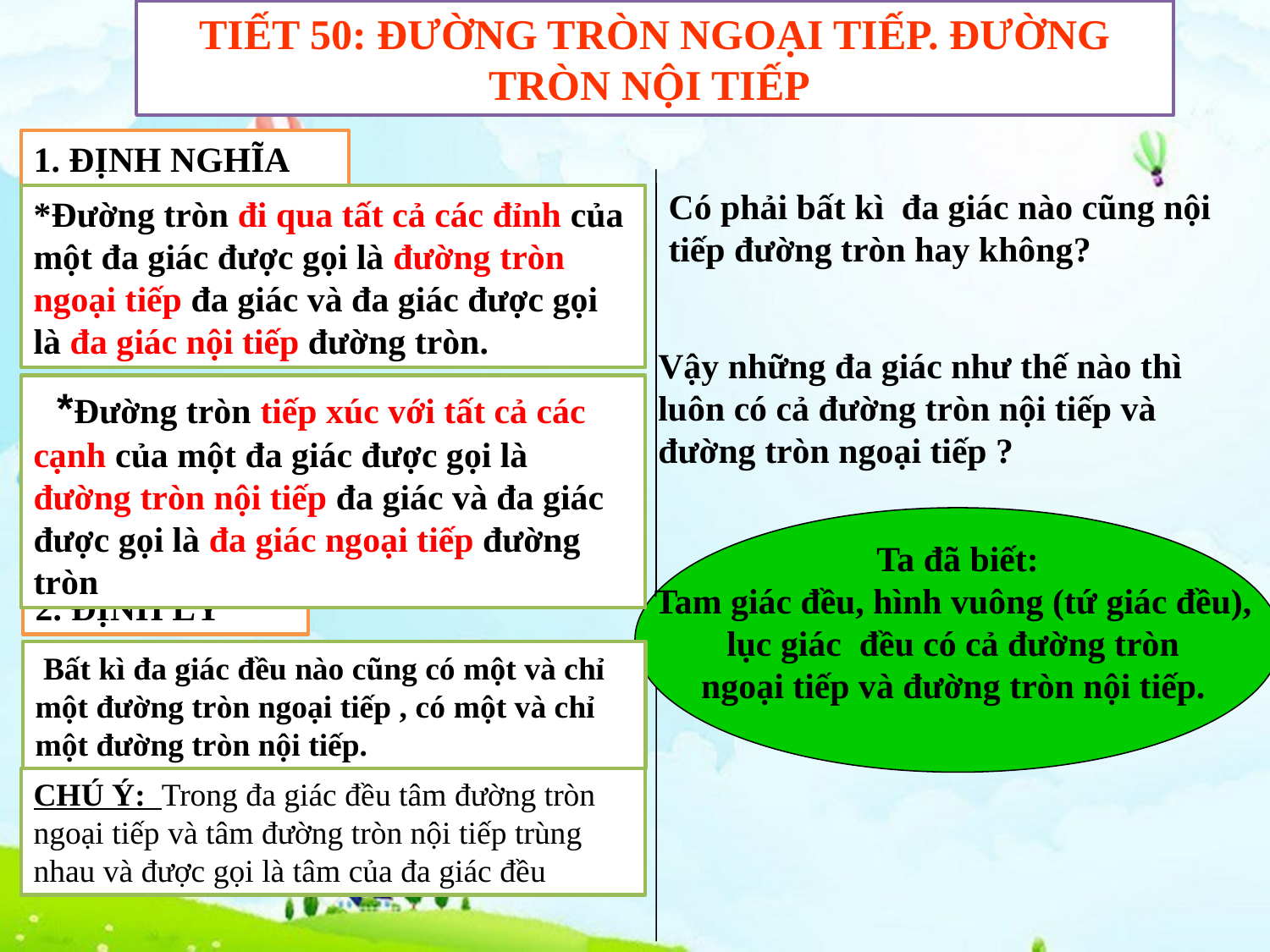

TIẾT 50: ĐƯỜNG TRÒN NGOẠI TIẾP. ĐƯỜNG TRÒN NỘI TIẾP
1. ĐỊNH NGHĨA

Có phải bất kì  đa giác nào cũng nội tiếp đường tròn hay không?
*Đường tròn đi qua tất cả các đỉnh của một đa giác được gọi là đường tròn ngoại tiếp đa giác và đa giác được gọi là đa giác nội tiếp đường tròn.
Vậy những đa giác như thế nào thì luôn có cả đường tròn nội tiếp và đường tròn ngoại tiếp ?
  *Đường tròn tiếp xúc với tất cả các cạnh của một đa giác được gọi là đường tròn nội tiếp đa giác và đa giác được gọi là đa giác ngoại tiếp đường tròn

Ta đã biết:
Tam giác đều, hình vuông (tứ giác đều),
lục giác  đều có cả đường tròn
ngoại tiếp và đường tròn nội tiếp.

2. ĐỊNH LÝ
 Bất kì đa giác đều nào cũng có một và chỉ một đường tròn ngoại tiếp , có một và chỉ một đường tròn nội tiếp.
CHÚ Ý:  Trong đa giác đều tâm đường tròn ngoại tiếp và tâm đường tròn nội tiếp trùng nhau và được gọi là tâm của đa giác đều